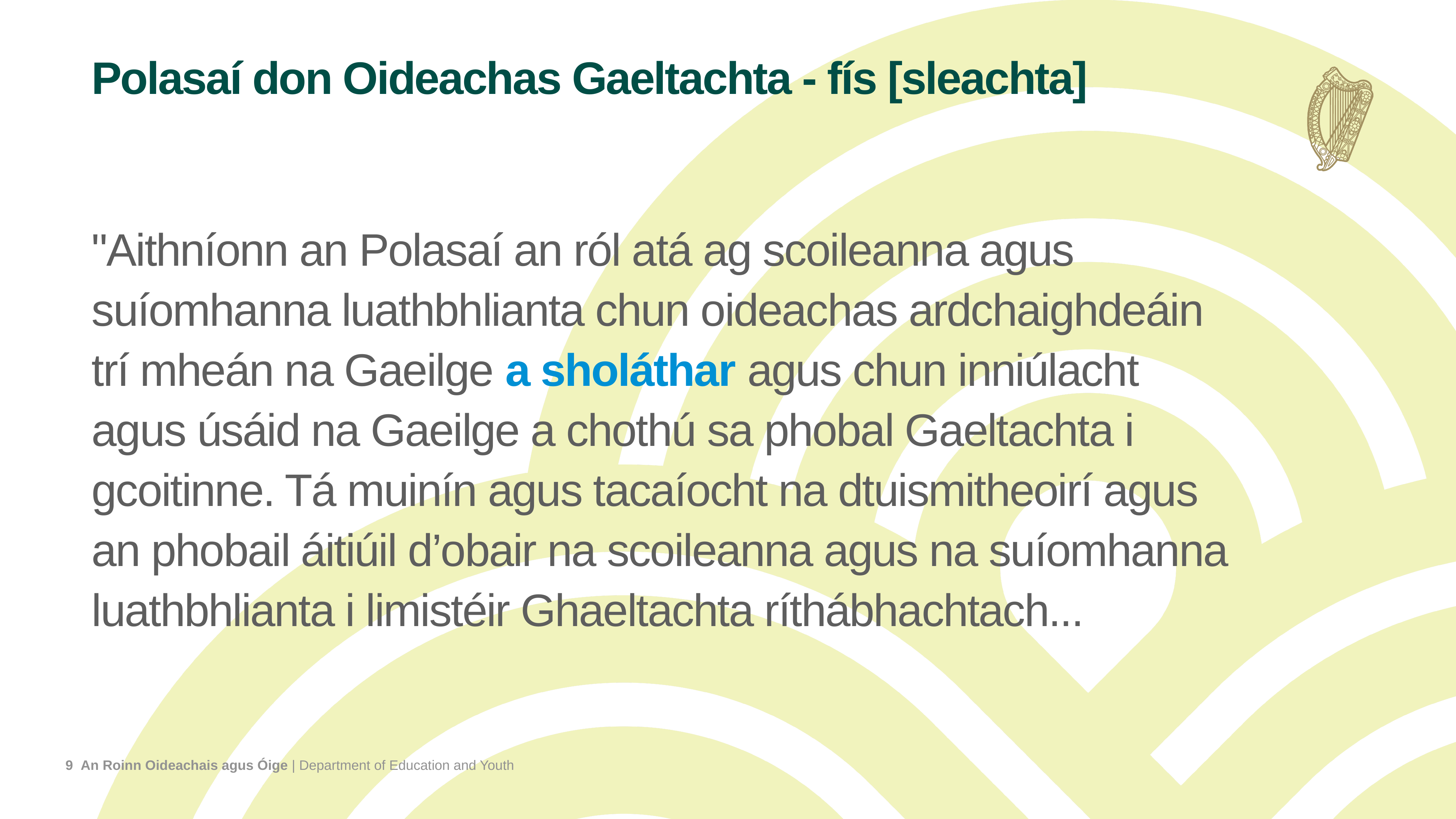

# Polasaí don Oideachas Gaeltachta - fís [sleachta]
"Aithníonn an Polasaí an ról atá ag scoileanna agus suíomhanna luathbhlianta chun oideachas ardchaighdeáin trí mheán na Gaeilge a sholáthar agus chun inniúlacht agus úsáid na Gaeilge a chothú sa phobal Gaeltachta i gcoitinne. Tá muinín agus tacaíocht na dtuismitheoirí agus an phobail áitiúil d’obair na scoileanna agus na suíomhanna luathbhlianta i limistéir Ghaeltachta ríthábhachtach...